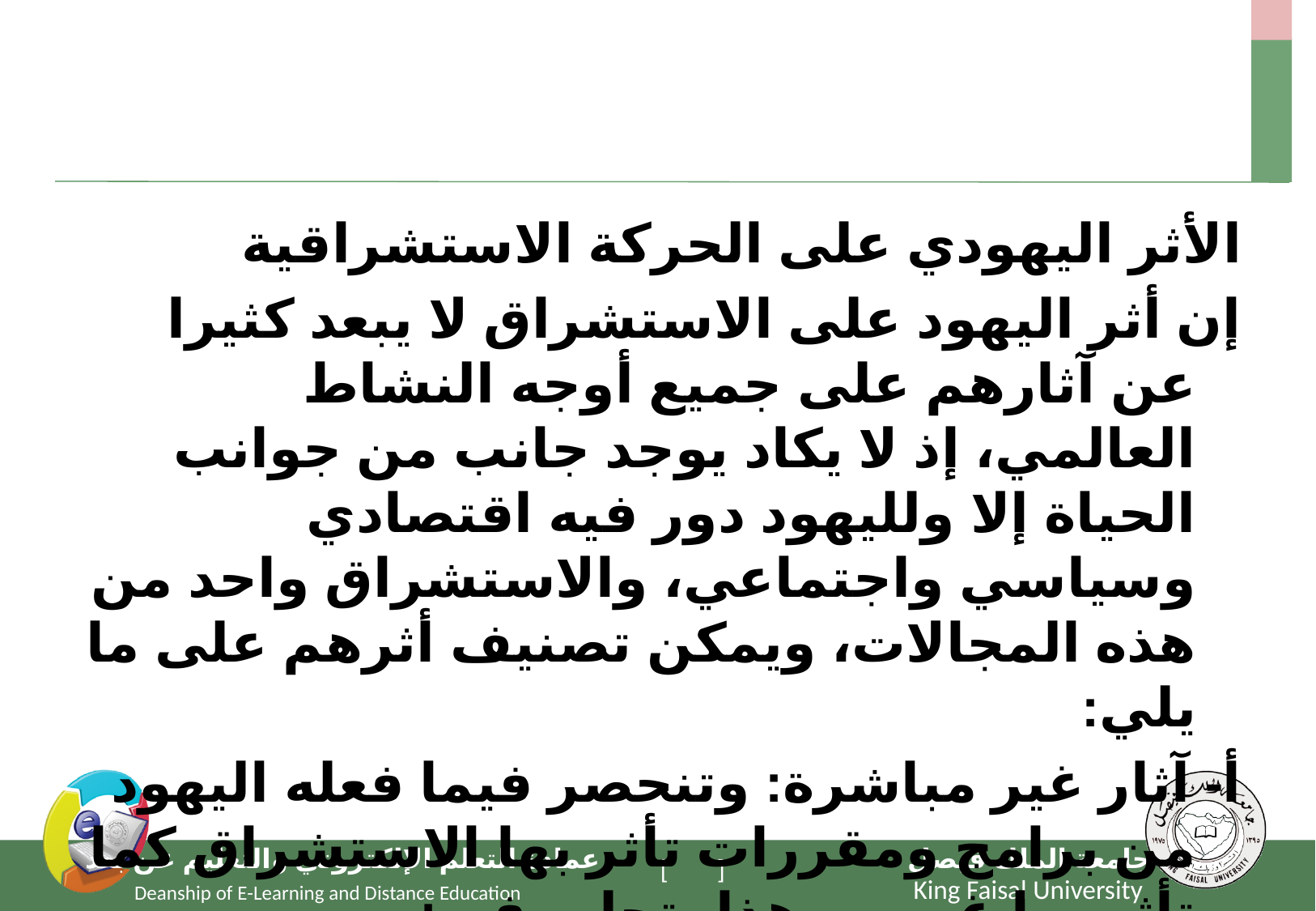

#
الأثر اليهودي على الحركة الاستشراقية
إن أثر اليهود على الاستشراق لا يبعد كثيرا عن آثارهم على جميع أوجه النشاط العالمي، إذ لا يكاد يوجد جانب من جوانب الحياة إلا ولليهود دور فيه اقتصادي وسياسي واجتماعي، والاستشراق واحد من هذه المجالات، ويمكن تصنيف أثرهم على ما يلي:
أ- آثار غير مباشرة: وتنحصر فيما فعله اليهود من برامج ومقررات تأثر بها الاستشراق كما تأثر بها غيره، وهذا يتجلى في:
 السيطرة الصهيونية على مختلف وسائل الإعلام العالمي: